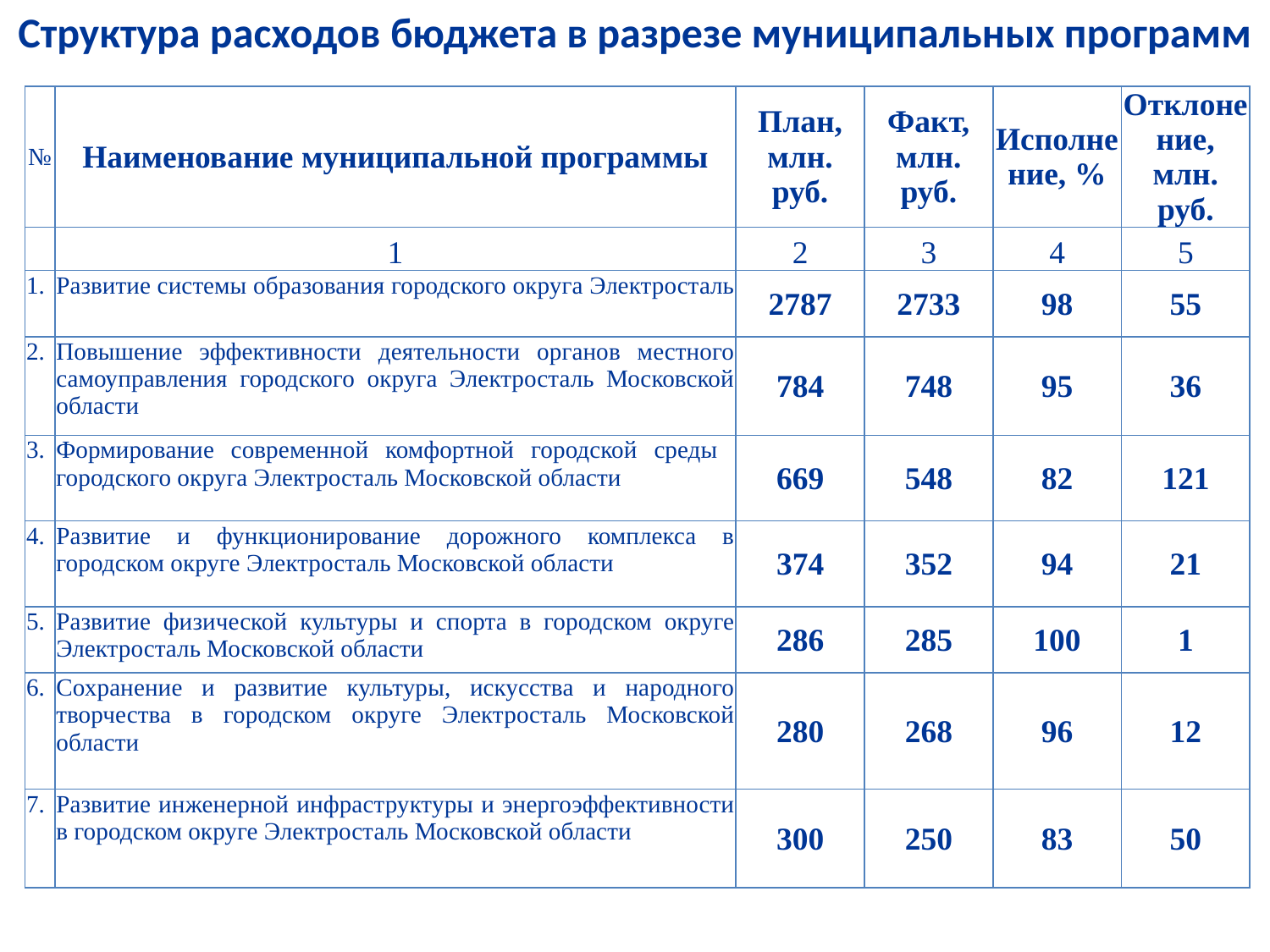

# Структура расходов бюджета в разрезе муниципальных программ
| № | Наименование муниципальной программы | План, млн. руб. | Факт, млн. руб. | Исполнение, % | Отклонение, млн. руб. |
| --- | --- | --- | --- | --- | --- |
|  | 1 | 2 | 3 | 4 | 5 |
| 1. | Развитие системы образования городского округа Электросталь | 2787 | 2733 | 98 | 55 |
| 2. | Повышение эффективности деятельности органов местного самоуправления городского округа Электросталь Московской области | 784 | 748 | 95 | 36 |
| 3. | Формирование современной комфортной городской среды городского округа Электросталь Московской области | 669 | 548 | 82 | 121 |
| 4. | Развитие и функционирование дорожного комплекса в городском округе Электросталь Московской области | 374 | 352 | 94 | 21 |
| 5. | Развитие физической культуры и спорта в городском округе Электросталь Московской области | 286 | 285 | 100 | 1 |
| 6. | Сохранение и развитие культуры, искусства и народного творчества в городском округе Электросталь Московской области | 280 | 268 | 96 | 12 |
| 7. | Развитие инженерной инфраструктуры и энергоэффективности в городском округе Электросталь Московской области | 300 | 250 | 83 | 50 |